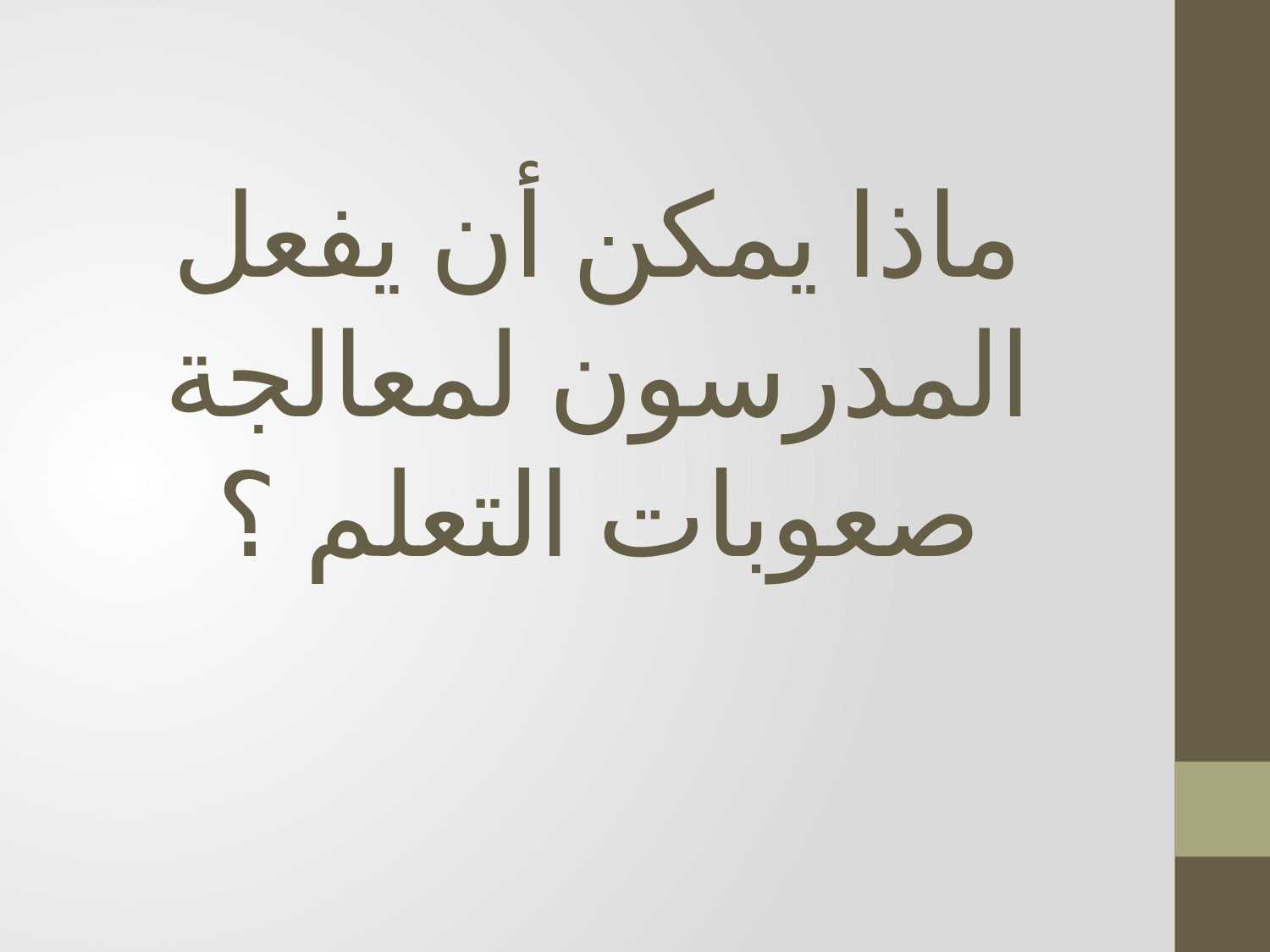

# ماذا يمكن أن يفعل المدرسون لمعالجة صعوبات التعلم ؟